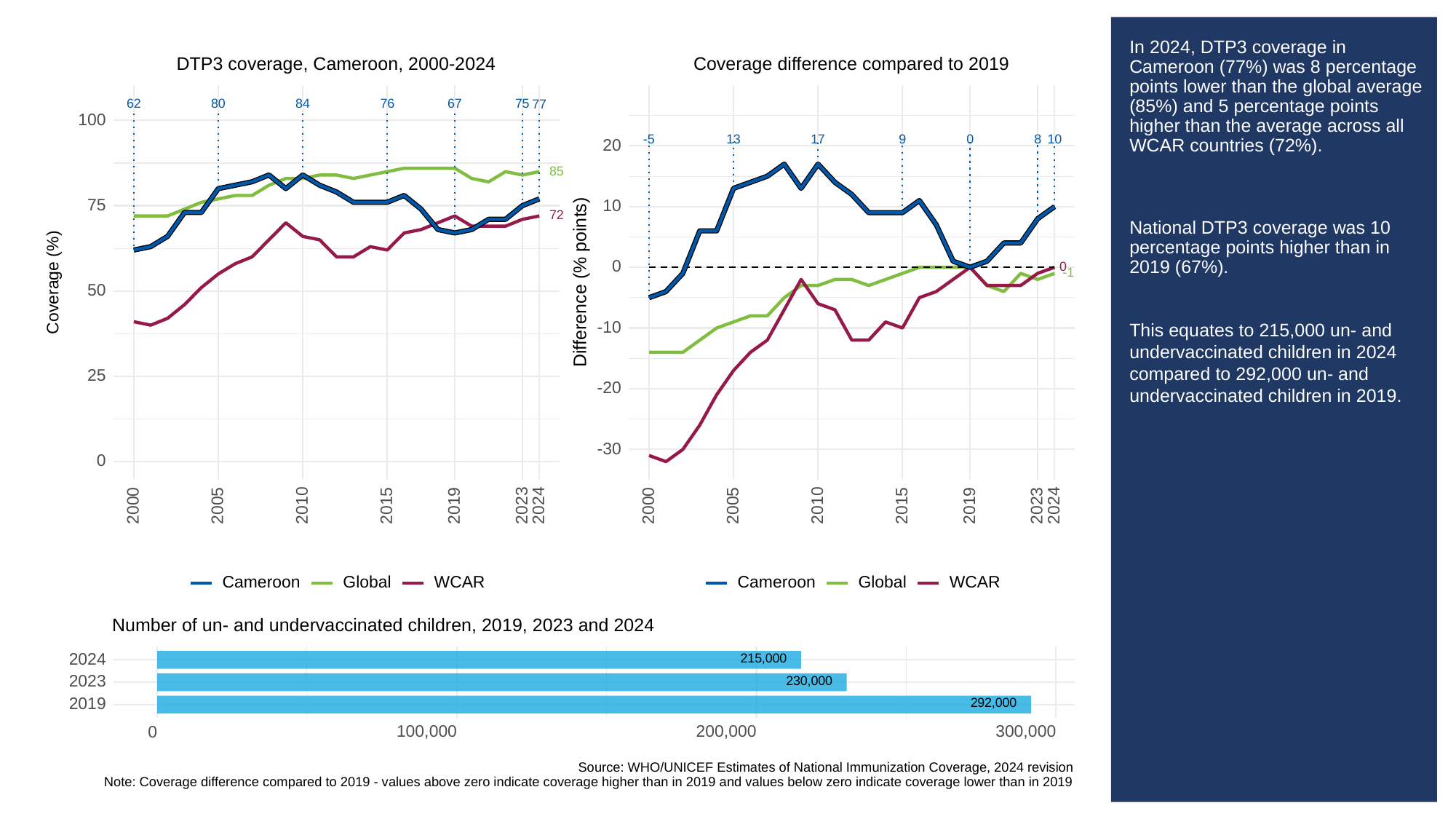

# In 2024, DTP3 coverage in Cameroon (77%) was 8 percentage points lower than the global average (85%) and 5 percentage points higher than the average across all WCAR countries (72%).

National DTP3 coverage was 10 percentage points higher than in 2019 (67%).

This equates to 215,000 un- and undervaccinated children in 2024 compared to 292,000 un- and undervaccinated children in 2019.

DTP3 coverage, Cameroon, 2000-2024
Coverage difference compared to 2019

62
80
84
76
67
75
77

100

13
9
0
8
10
17
-5
20

85

75
10

72

0
0

-1
Difference (% points)
Coverage (%)
50

-10

25

-20

-30

0

2023
2023
2000
2005
2010
2015
2019
2024
2000
2005
2010
2015
2019
2024
Cameroon
Global
WCAR
Cameroon
Global
WCAR

Number of un- and undervaccinated children, 2019, 2023 and 2024

215,000
2024

230,000
2023

292,000
2019

100,000
200,000
300,000
0
Source: WHO/UNICEF Estimates of National Immunization Coverage, 2024 revision
Note: Coverage difference compared to 2019 - values above zero indicate coverage higher than in 2019 and values below zero indicate coverage lower than in 2019